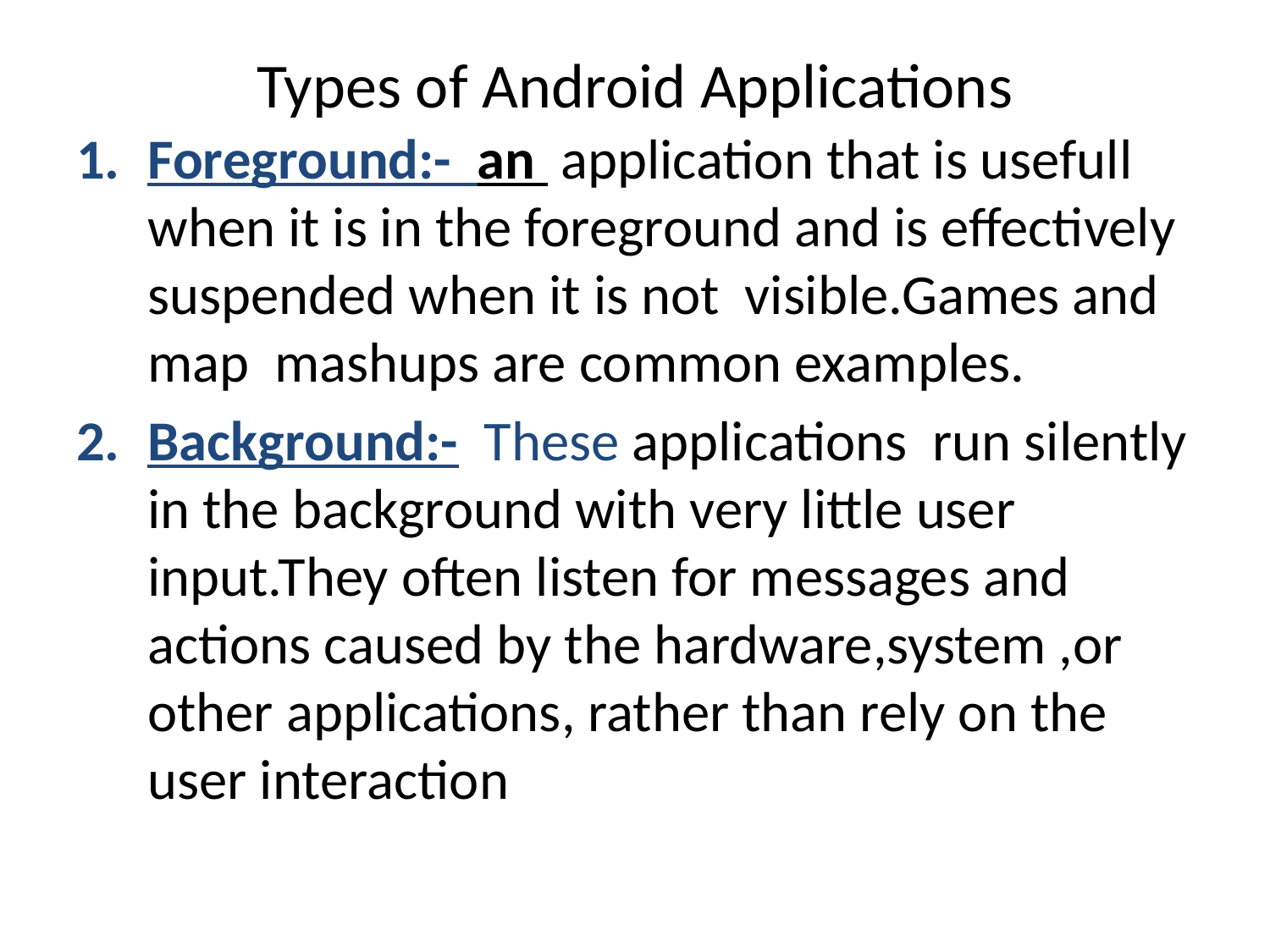

# Types of Android Applications
Foreground:-  an  application that is usefull when it is in the foreground and is effectively suspended when it is not  visible.Games and map  mashups are common examples.
Background:-  These applications  run silently in the background with very little user input.They often listen for messages and actions caused by the hardware,system ,or other applications, rather than rely on the user interaction